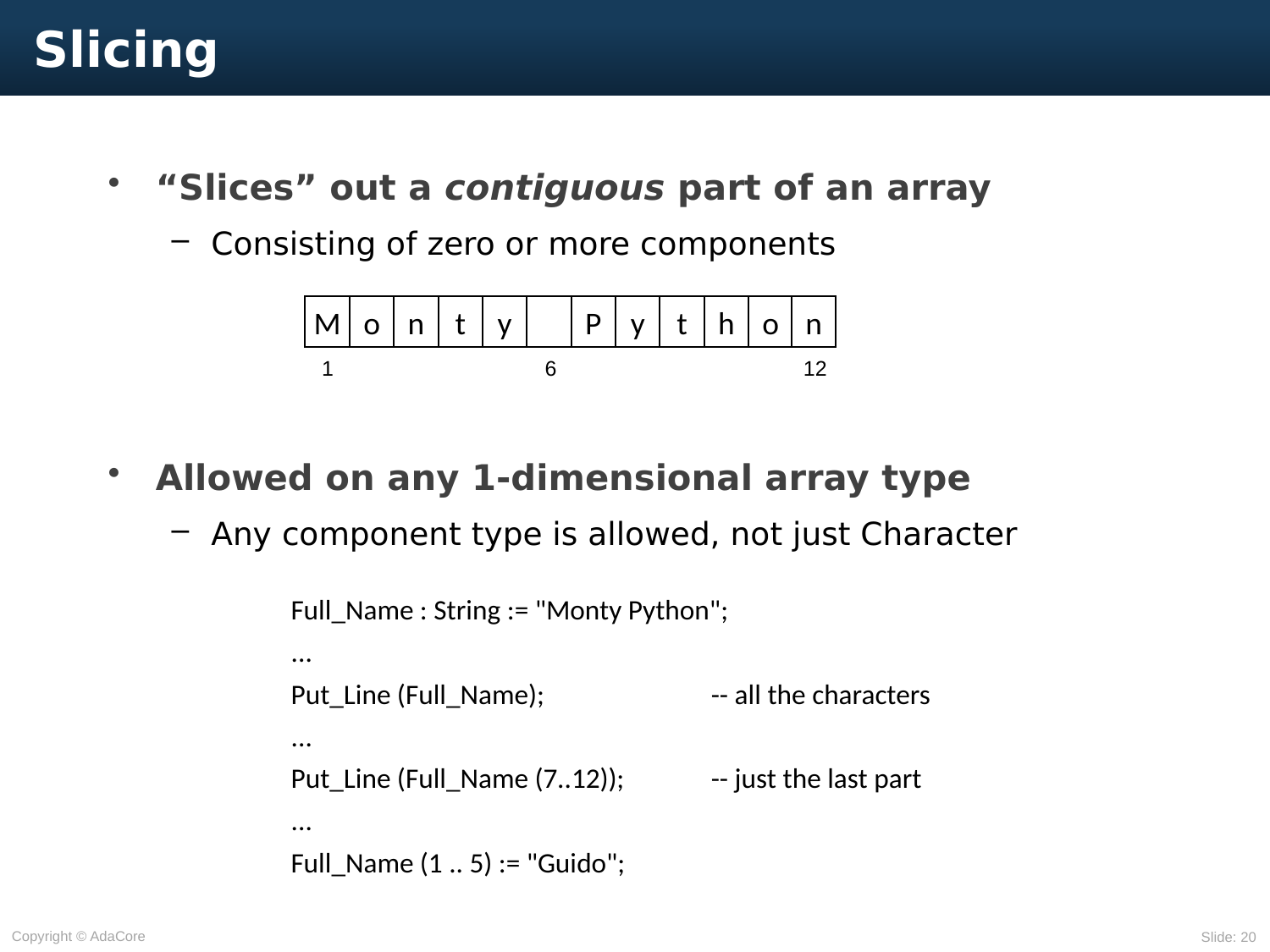

# Slicing
“Slices” out a contiguous part of an array
Consisting of zero or more components

Allowed on any 1-dimensional array type
Any component type is allowed, not just Character
M
o
n
t
y

P
y
t
h
o
n
1
6
12
Full_Name : String := "Monty Python";
...
Put_Line (Full_Name); 	-- all the characters
...
Put_Line (Full_Name (7..12));	-- just the last part
...
Full_Name (1 .. 5) := "Guido";